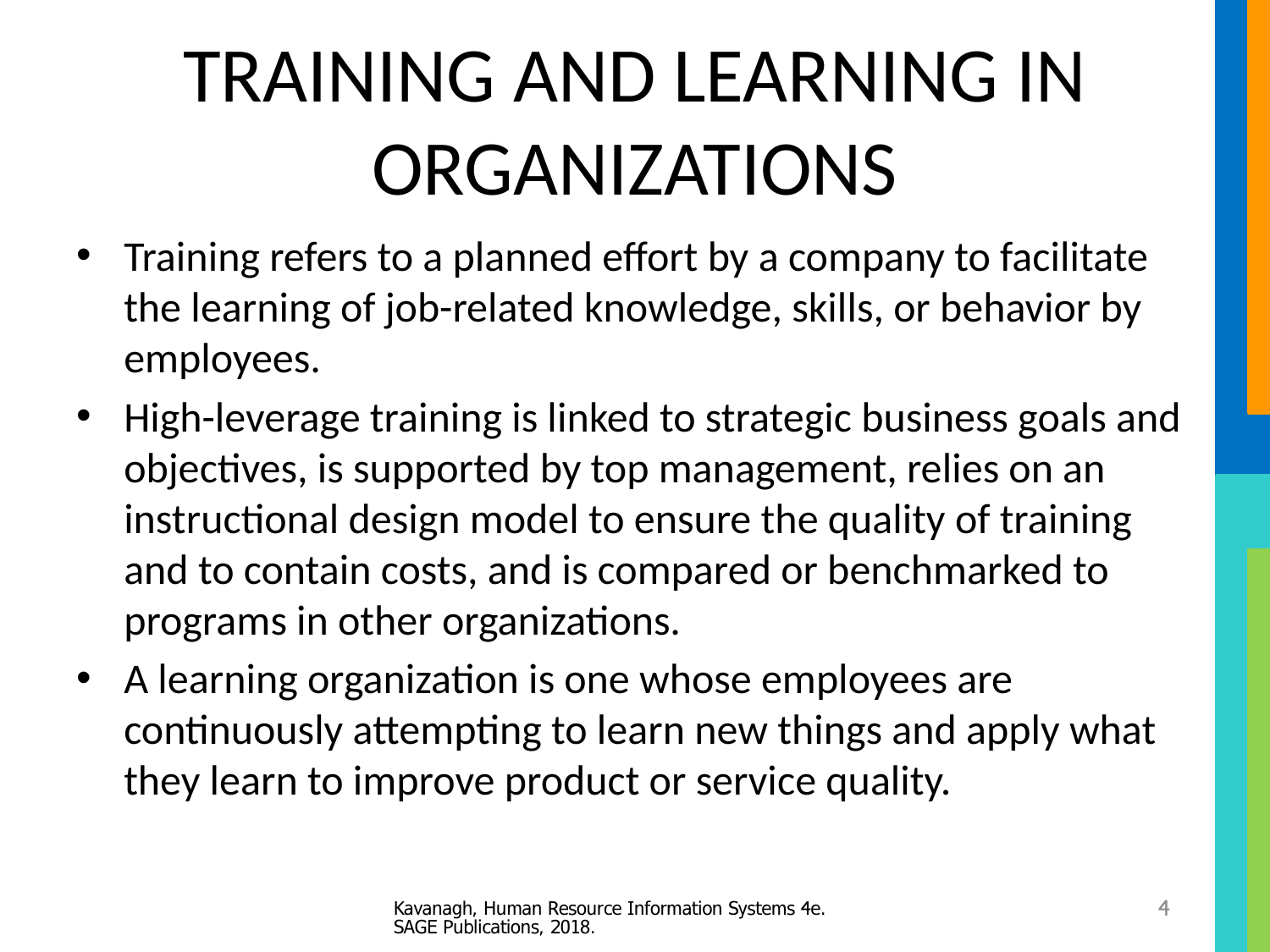

# TRAINING AND LEARNING IN ORGANIZATIONS
Training refers to a planned effort by a company to facilitate the learning of job-related knowledge, skills, or behavior by employees.
High-leverage training is linked to strategic business goals and objectives, is supported by top management, relies on an instructional design model to ensure the quality of training and to contain costs, and is compared or benchmarked to programs in other organizations.
A learning organization is one whose employees are continuously attempting to learn new things and apply what they learn to improve product or service quality.
Kavanagh, Human Resource Information Systems 4e. SAGE Publications, 2018.
4